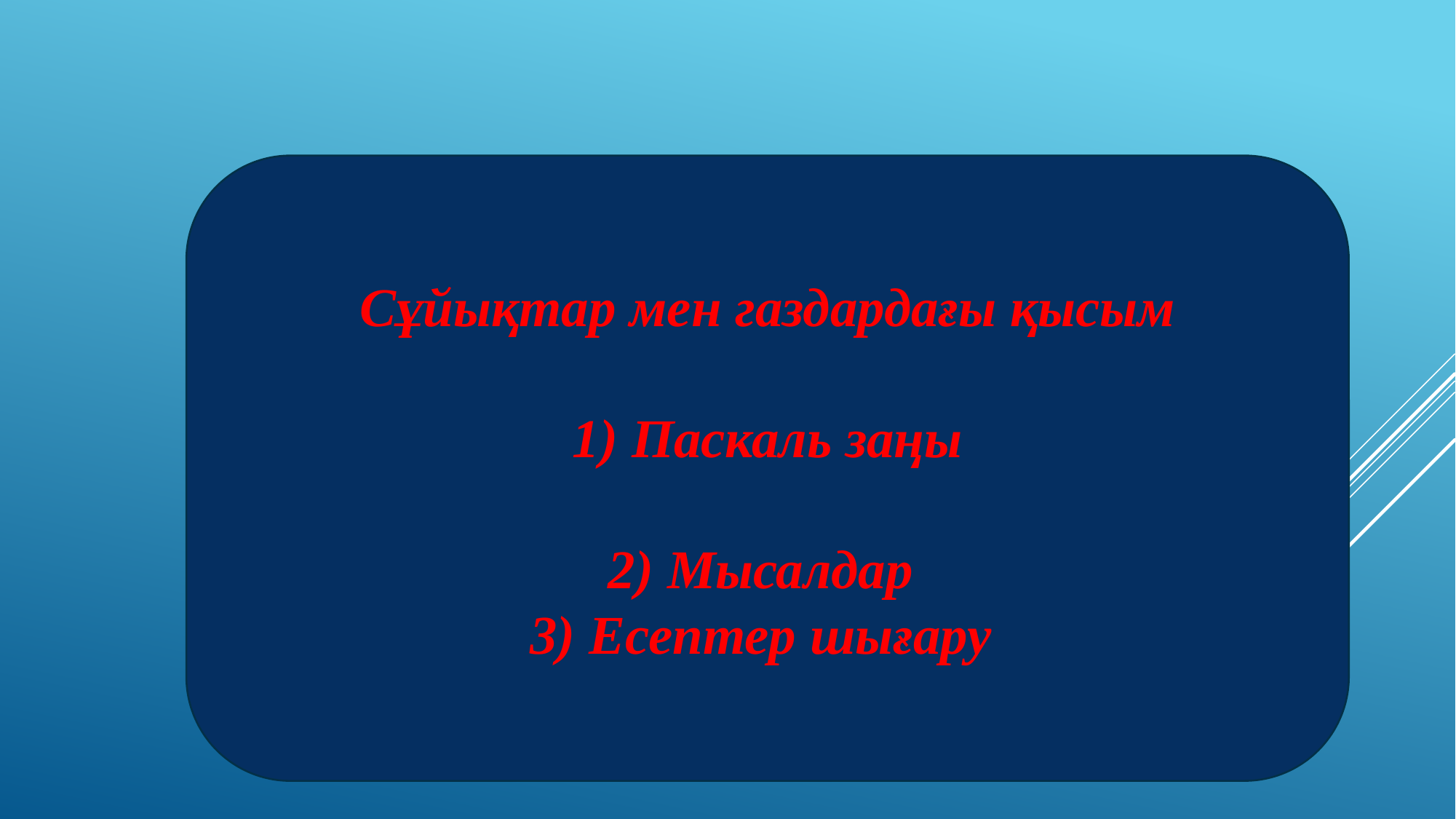

Сұйықтар мен газдардағы қысым

 Паскаль заңы

2) Мысалдар
3) Есептер шығару